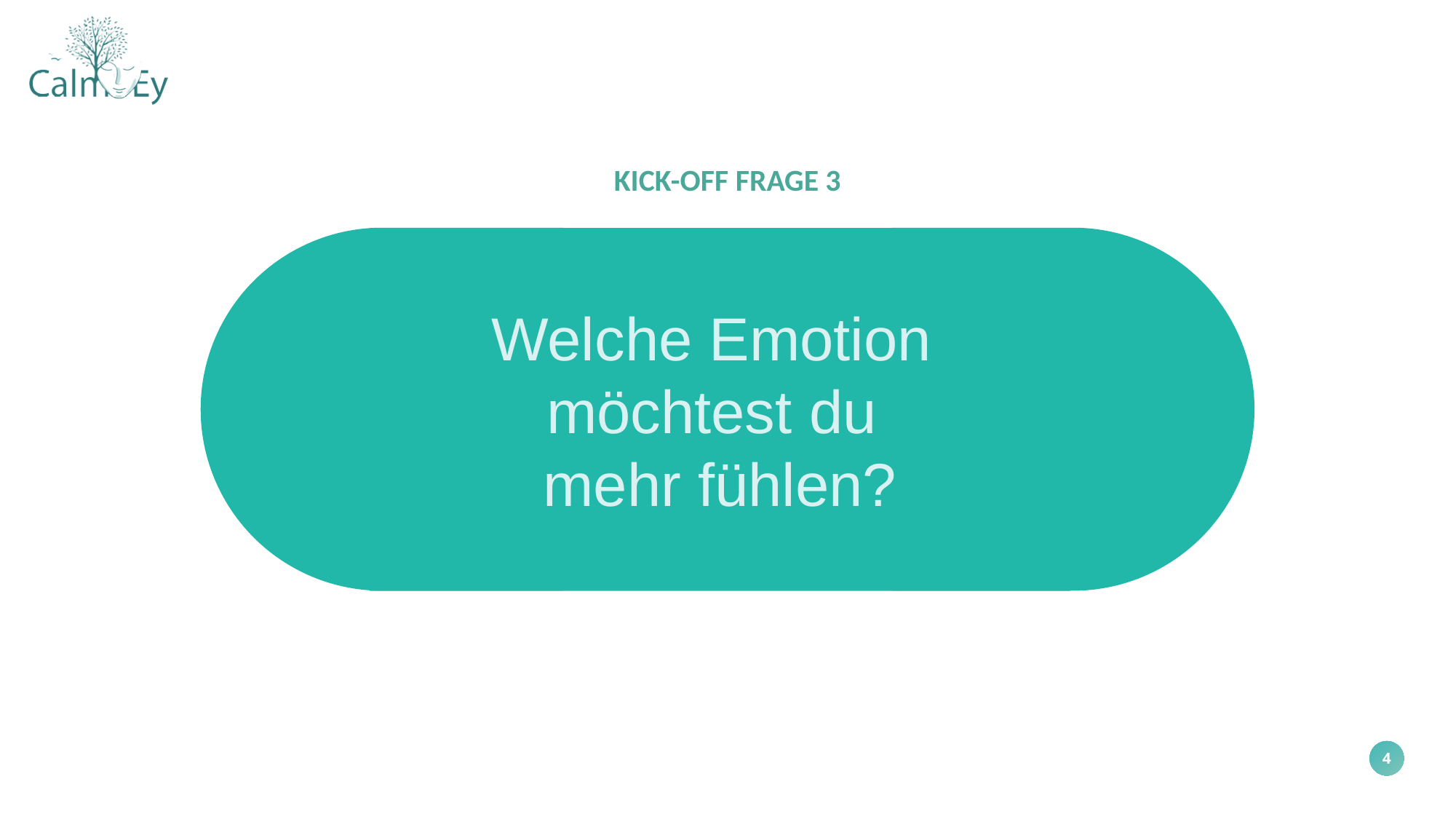

KICK-OFF FRAGE 3

Welche Emotion
möchtest du
mehr fühlen?